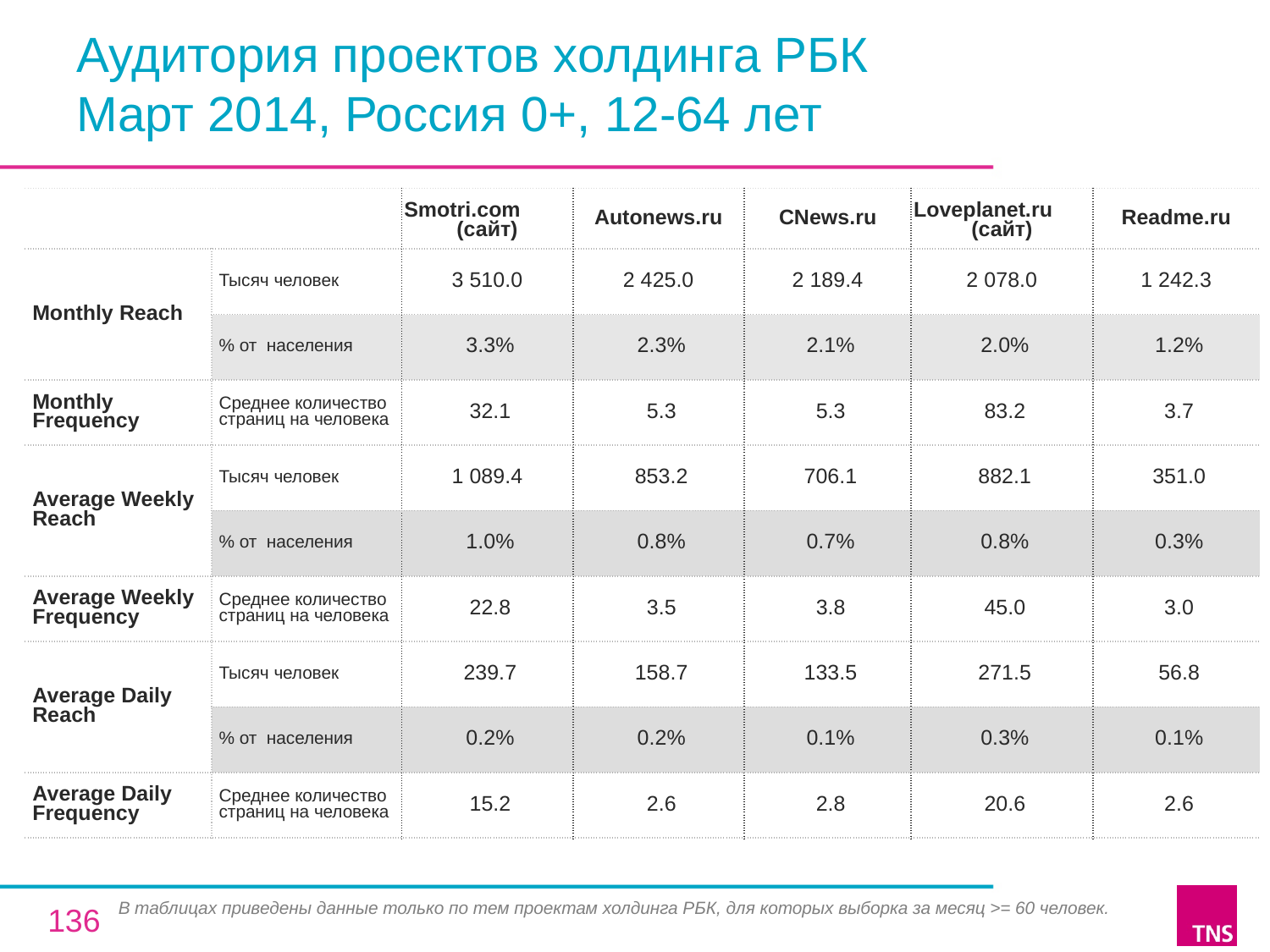

# Аудитория проектов холдинга РБК Март 2014, Россия 0+, 12-64 лет
|  |  | Smotri.com (сайт) | Autonews.ru | CNews.ru | Loveplanet.ru (сайт) | Readme.ru |
| --- | --- | --- | --- | --- | --- | --- |
| Monthly Reach | Тысяч человек | 3 510.0 | 2 425.0 | 2 189.4 | 2 078.0 | 1 242.3 |
|  | % от населения | 3.3% | 2.3% | 2.1% | 2.0% | 1.2% |
| Monthly Frequency | Среднее количество страниц на человека | 32.1 | 5.3 | 5.3 | 83.2 | 3.7 |
| Average Weekly Reach | Тысяч человек | 1 089.4 | 853.2 | 706.1 | 882.1 | 351.0 |
|  | % от населения | 1.0% | 0.8% | 0.7% | 0.8% | 0.3% |
| Average Weekly Frequency | Среднее количество страниц на человека | 22.8 | 3.5 | 3.8 | 45.0 | 3.0 |
| Average Daily Reach | Тысяч человек | 239.7 | 158.7 | 133.5 | 271.5 | 56.8 |
|  | % от населения | 0.2% | 0.2% | 0.1% | 0.3% | 0.1% |
| Average Daily Frequency | Среднее количество страниц на человека | 15.2 | 2.6 | 2.8 | 20.6 | 2.6 |
В таблицах приведены данные только по тем проектам холдинга РБК, для которых выборка за месяц >= 60 человек.
136